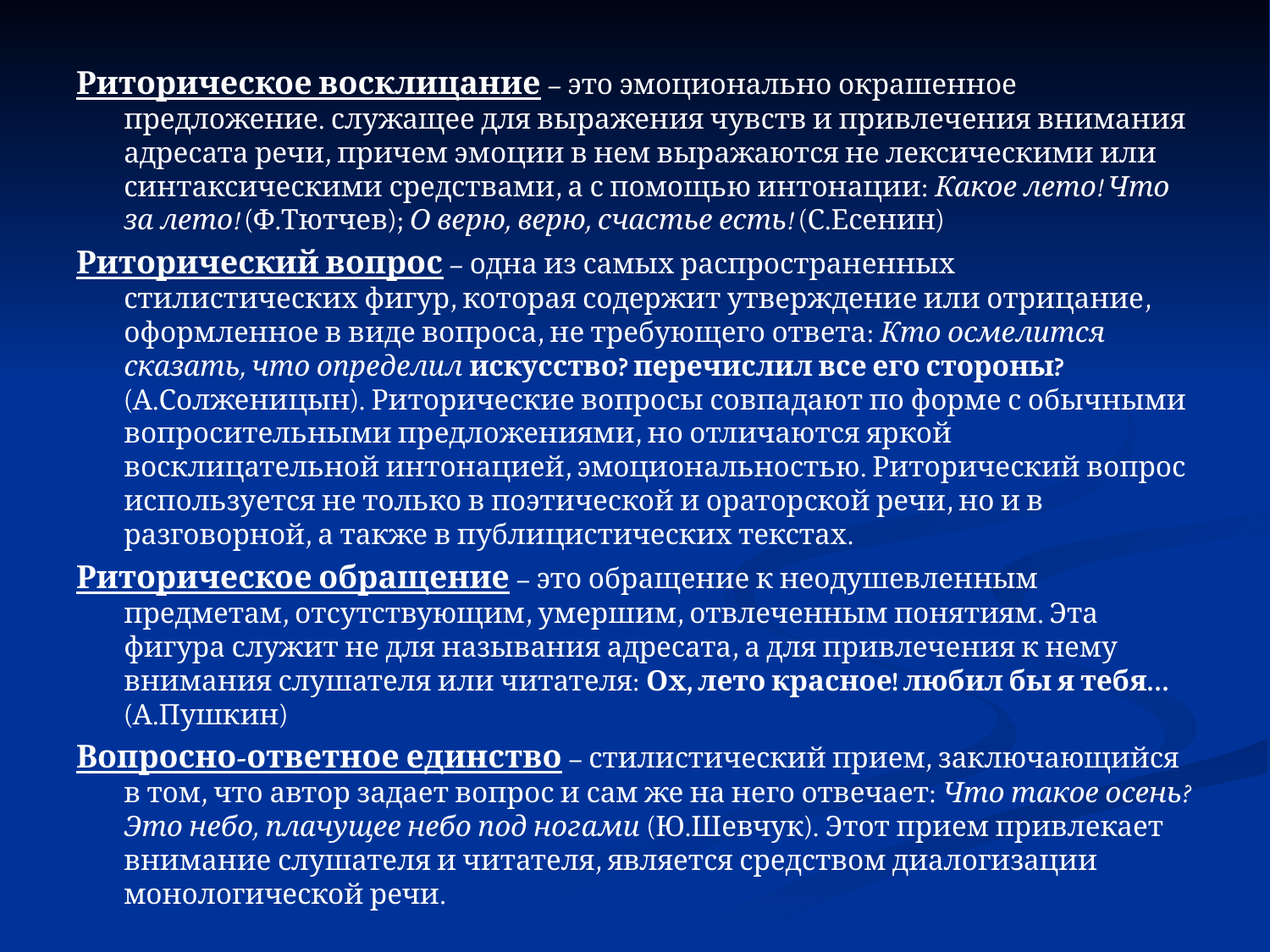

Риторическое восклицание – это эмоционально окрашенное предложение. служащее для выражения чувств и привлечения внимания адресата речи, причем эмоции в нем выражаются не лексическими или синтаксическими средствами, а с помощью интонации: Какое лето! Что за лето! (Ф.Тютчев); О верю, верю, счастье есть! (С.Есенин)
Риторический вопрос – одна из самых распространенных стилистических фигур, которая содержит утверждение или отрицание, оформленное в виде вопроса, не требующего ответа: Кто осмелится сказать, что определил искусство? перечислил все его стороны? (А.Солженицын). Риторические вопросы совпадают по форме с обычными вопросительными предложениями, но отличаются яркой восклицательной интонацией, эмоциональностью. Риторический вопрос используется не только в поэтической и ораторской речи, но и в разговорной, а также в публицистических текстах.
Риторическое обращение – это обращение к неодушевленным предметам, отсутствующим, умершим, отвлеченным понятиям. Эта фигура служит не для называния адресата, а для привлечения к нему внимания слушателя или читателя: Ох, лето красное! любил бы я тебя… (А.Пушкин)
Вопросно-ответное единство – стилистический прием, заключающийся в том, что автор задает вопрос и сам же на него отвечает: Что такое осень? Это небо, плачущее небо под ногами (Ю.Шевчук). Этот прием привлекает внимание слушателя и читателя, является средством диалогизации монологической речи.